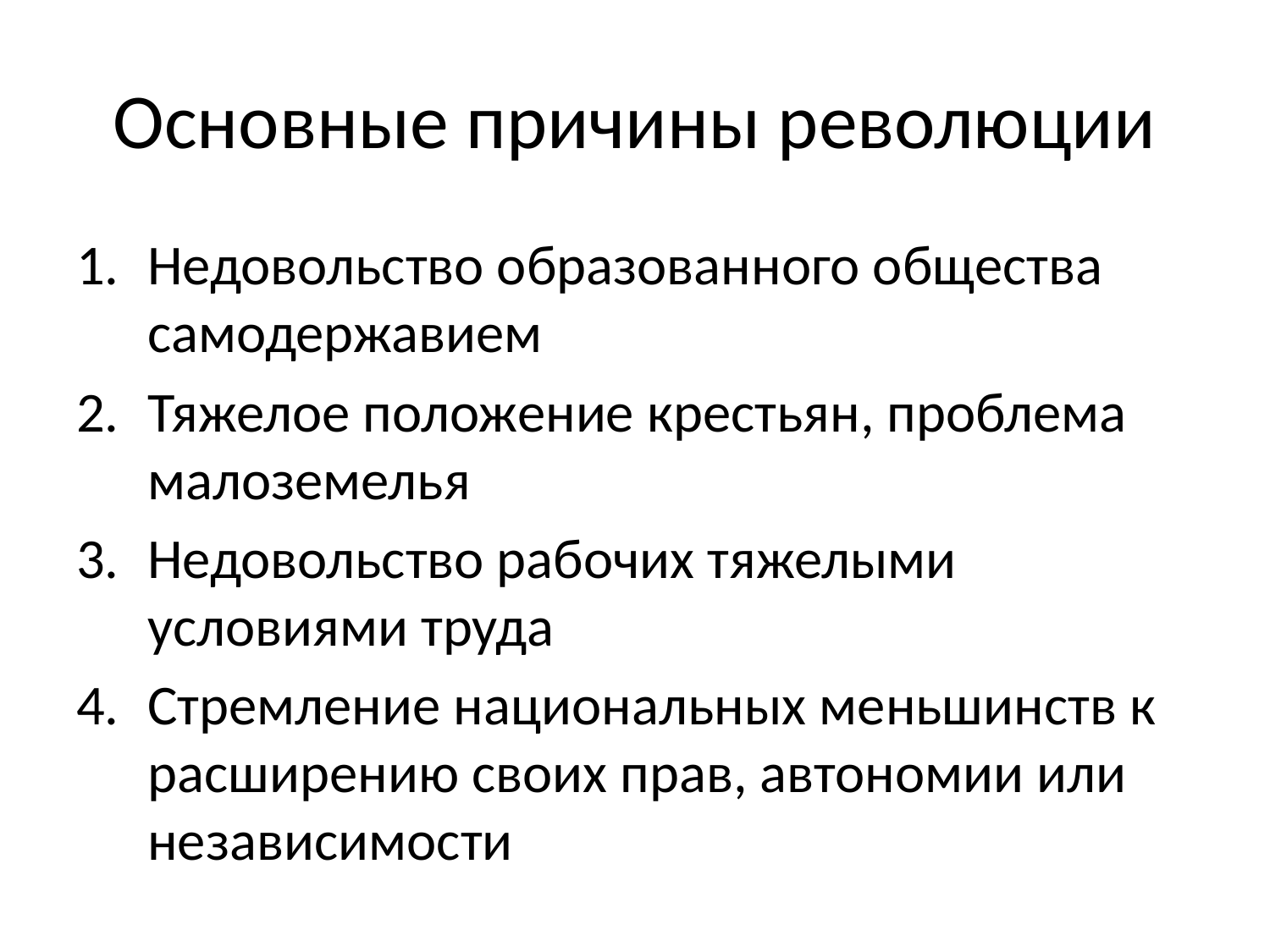

# Основные причины революции
Недовольство образованного общества самодержавием
Тяжелое положение крестьян, проблема малоземелья
Недовольство рабочих тяжелыми условиями труда
Стремление национальных меньшинств к расширению своих прав, автономии или независимости